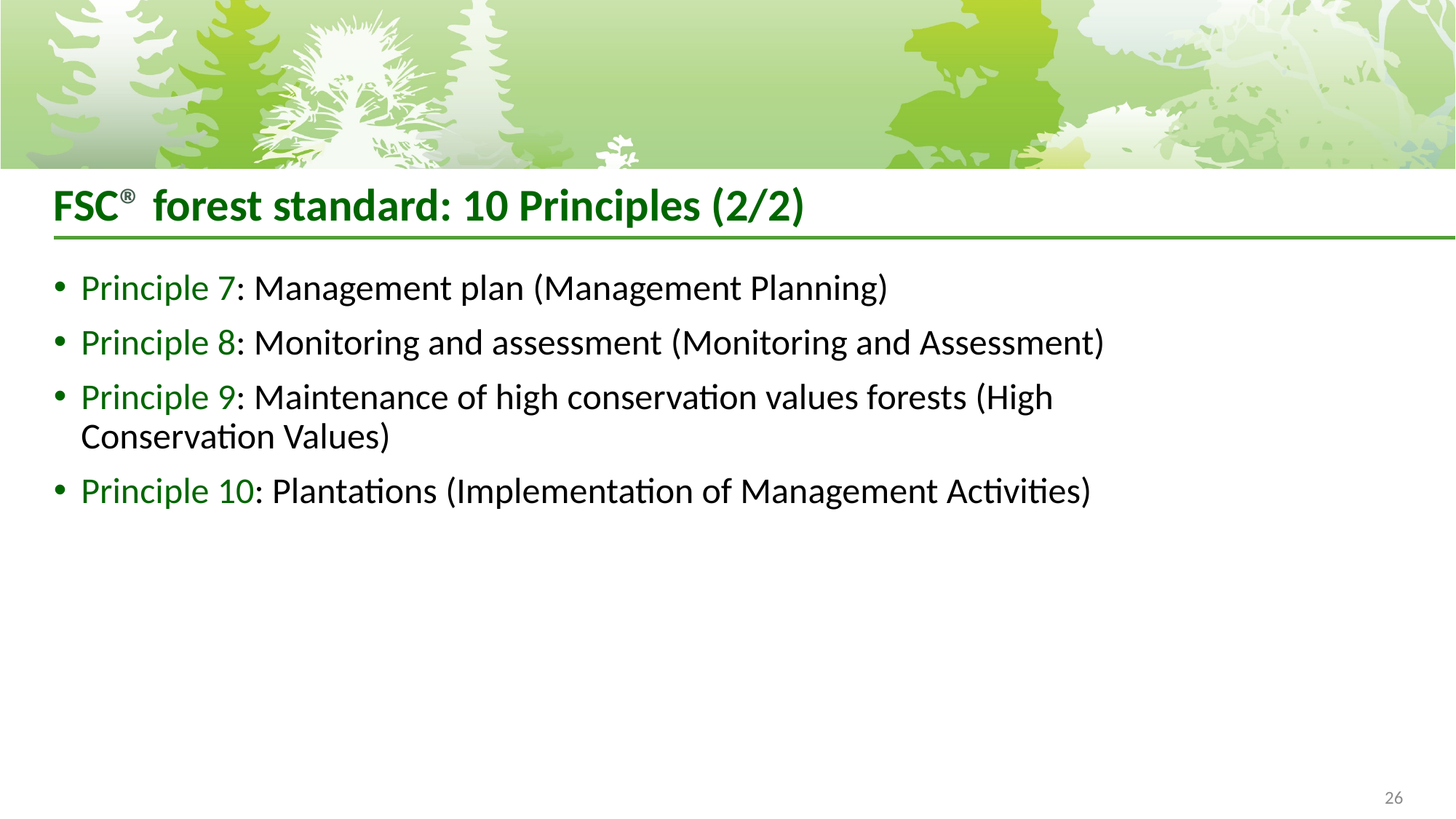

# FSC® forest standard: 10 Principles (2/2)
Principle 7: Management plan (Management Planning)
Principle 8: Monitoring and assessment (Monitoring and Assessment)
Principle 9: Maintenance of high conservation values forests (High Conservation Values)
Principle 10: Plantations (Implementation of Management Activities)
26